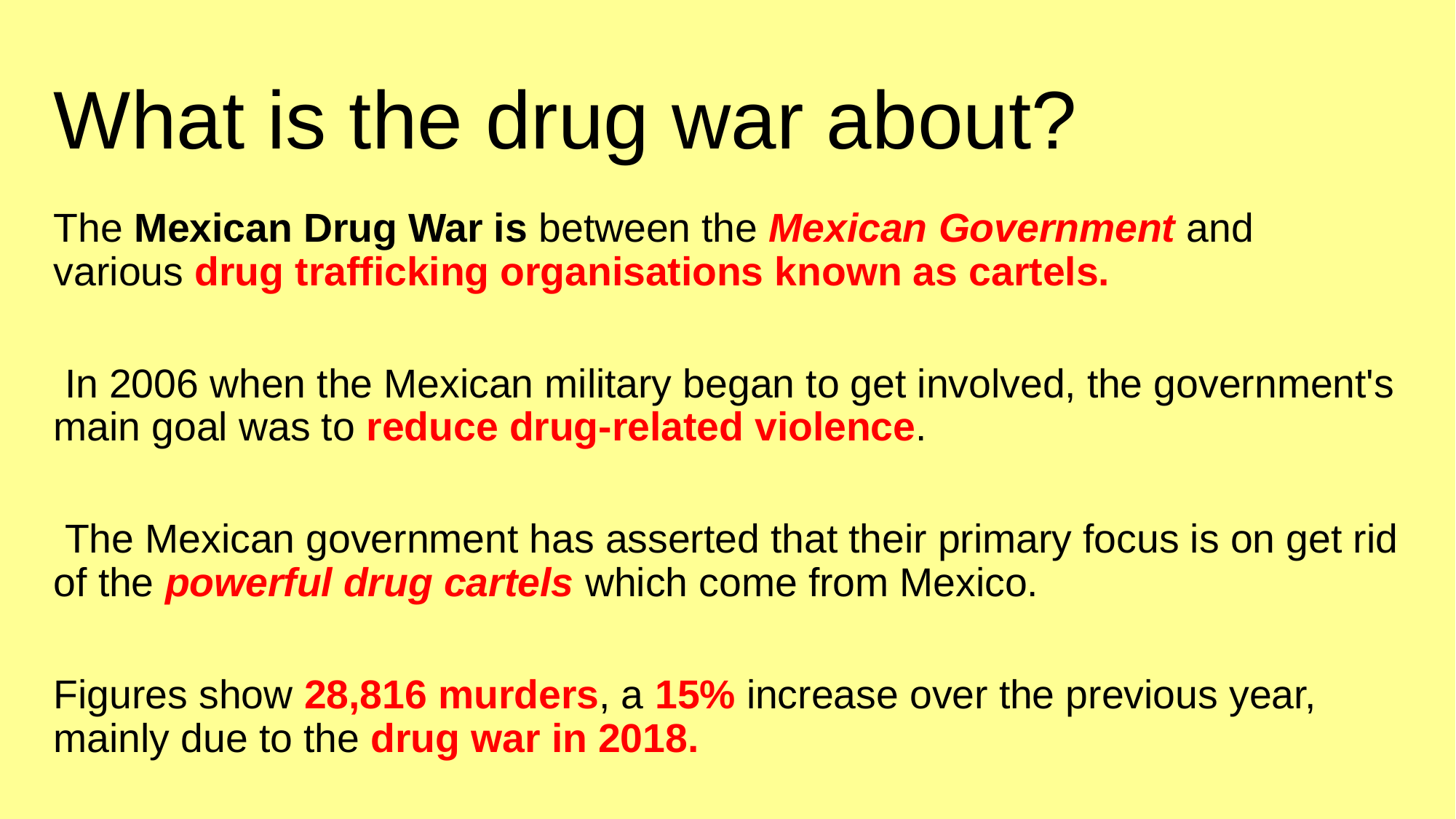

# What is the drug war about?
The Mexican Drug War is between the Mexican Government and various drug trafficking organisations known as cartels.

 In 2006 when the Mexican military began to get involved, the government's main goal was to reduce drug-related violence.

 The Mexican government has asserted that their primary focus is on get rid of the powerful drug cartels which come from Mexico.

Figures show 28,816 murders, a 15% increase over the previous year, mainly due to the drug war in 2018.